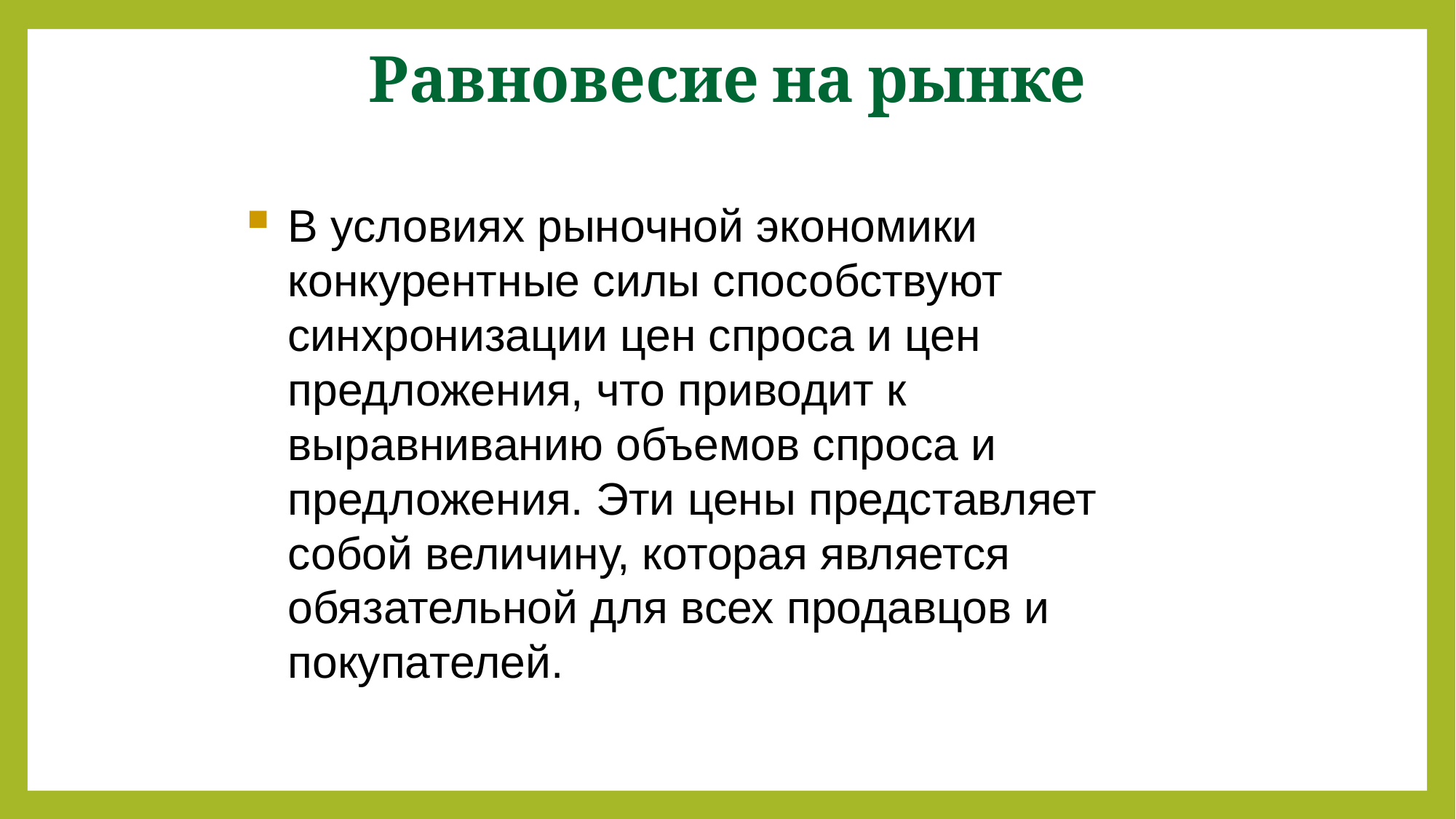

Равновесие на рынке
В условиях рыночной экономики конкурентные силы способствуют синхронизации цен спроса и цен предложения, что приводит к выравниванию объемов спроса и предложения. Эти цены представляет собой величину, которая является обязательной для всех продавцов и покупателей.